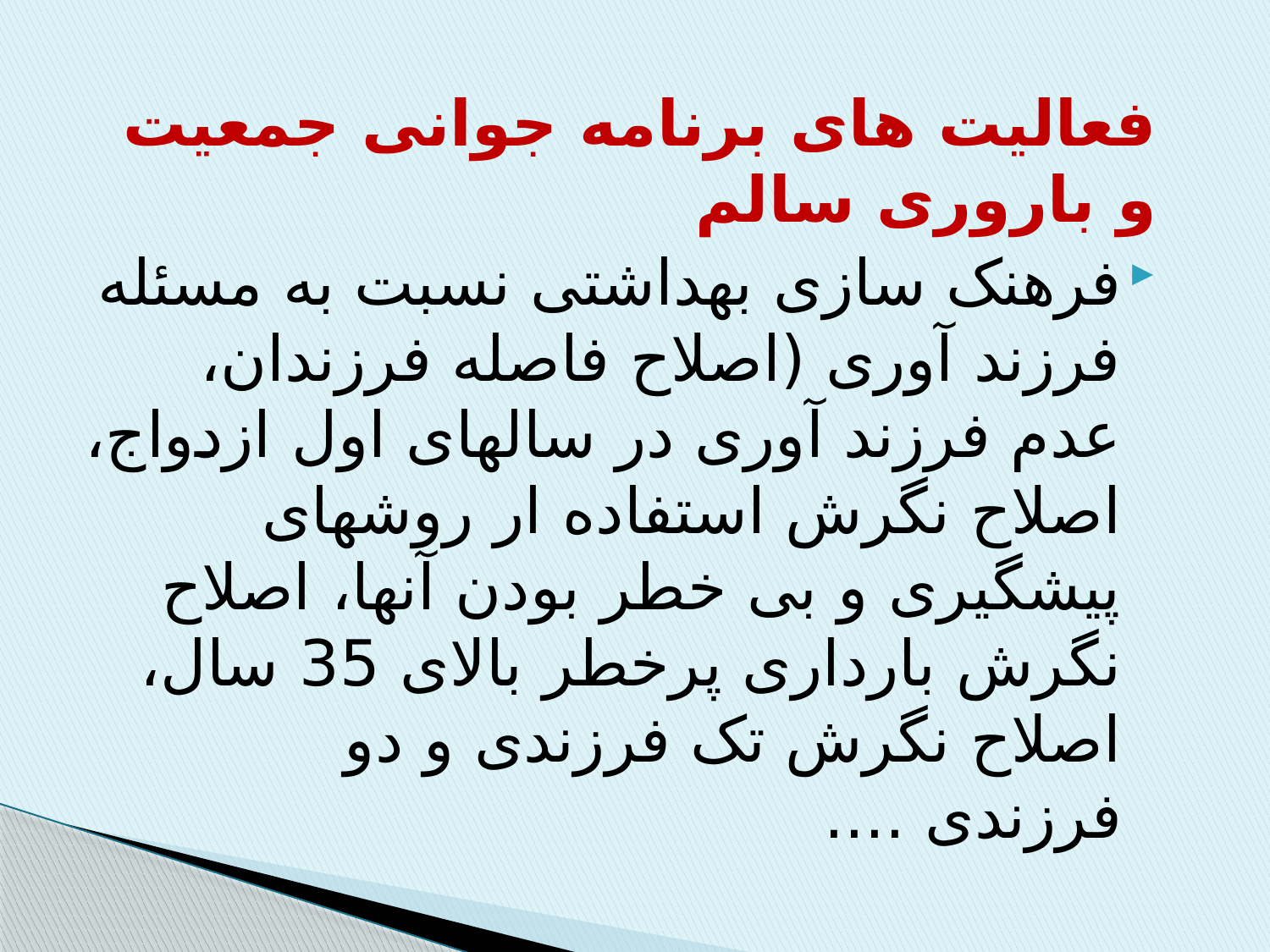

فعالیت های برنامه جوانی جمعیت و باروری سالم
فرهنک سازی بهداشتی نسبت به مسئله فرزند آوری (اصلاح فاصله فرزندان، عدم فرزند آوری در سالهای اول ازدواج، اصلاح نگرش استفاده ار روشهای پیشگیری و بی خطر بودن آنها، اصلاح نگرش بارداری پرخطر بالای 35 سال، اصلاح نگرش تک فرزندی و دو فرزندی ....